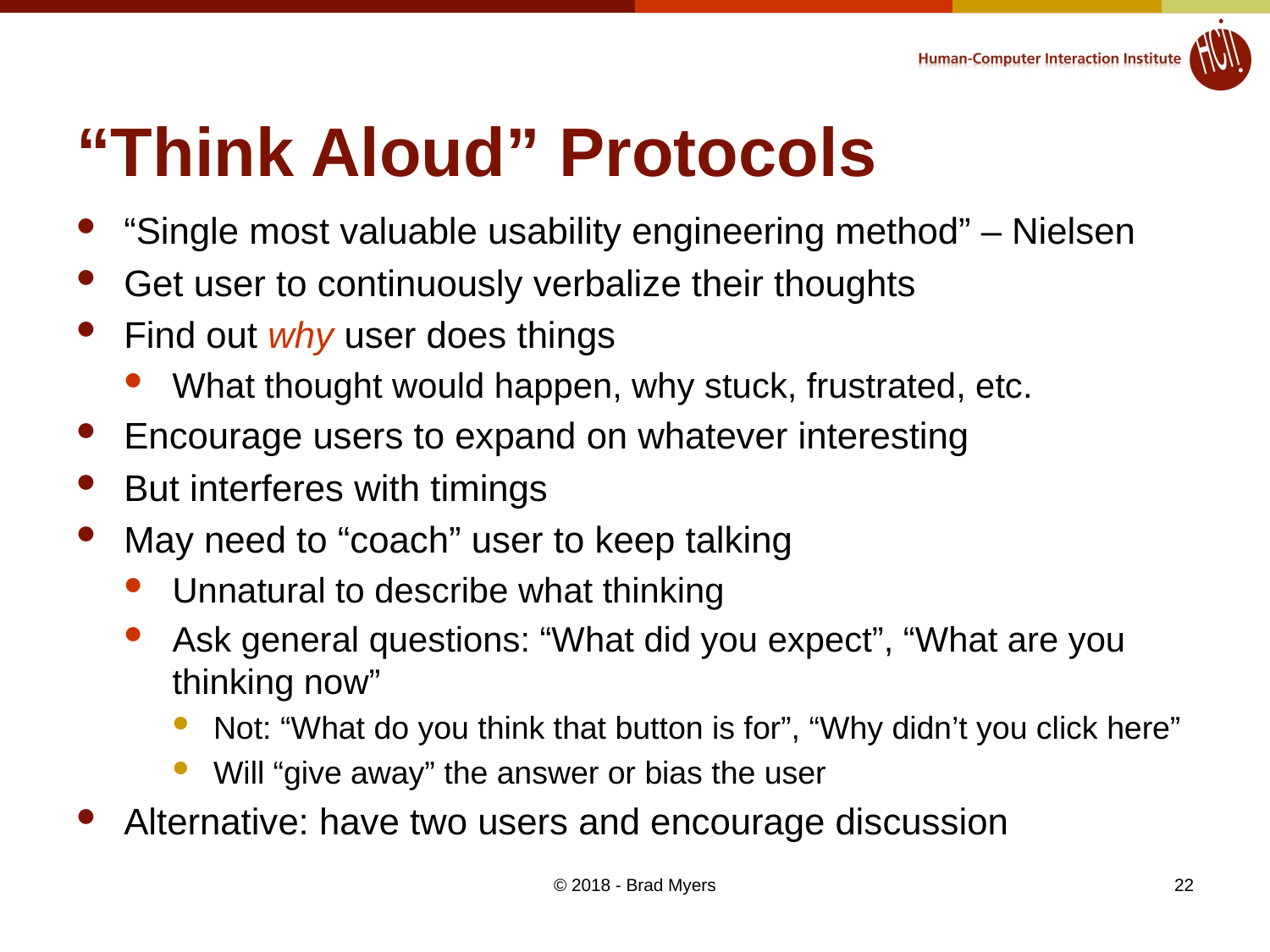

# “Think Aloud” Protocols
“Single most valuable usability engineering method” – Nielsen
Get user to continuously verbalize their thoughts
Find out why user does things
What thought would happen, why stuck, frustrated, etc.
Encourage users to expand on whatever interesting
But interferes with timings
May need to “coach” user to keep talking
Unnatural to describe what thinking
Ask general questions: “What did you expect”, “What are you thinking now”
Not: “What do you think that button is for”, “Why didn’t you click here”
Will “give away” the answer or bias the user
Alternative: have two users and encourage discussion
© 2018 - Brad Myers
22